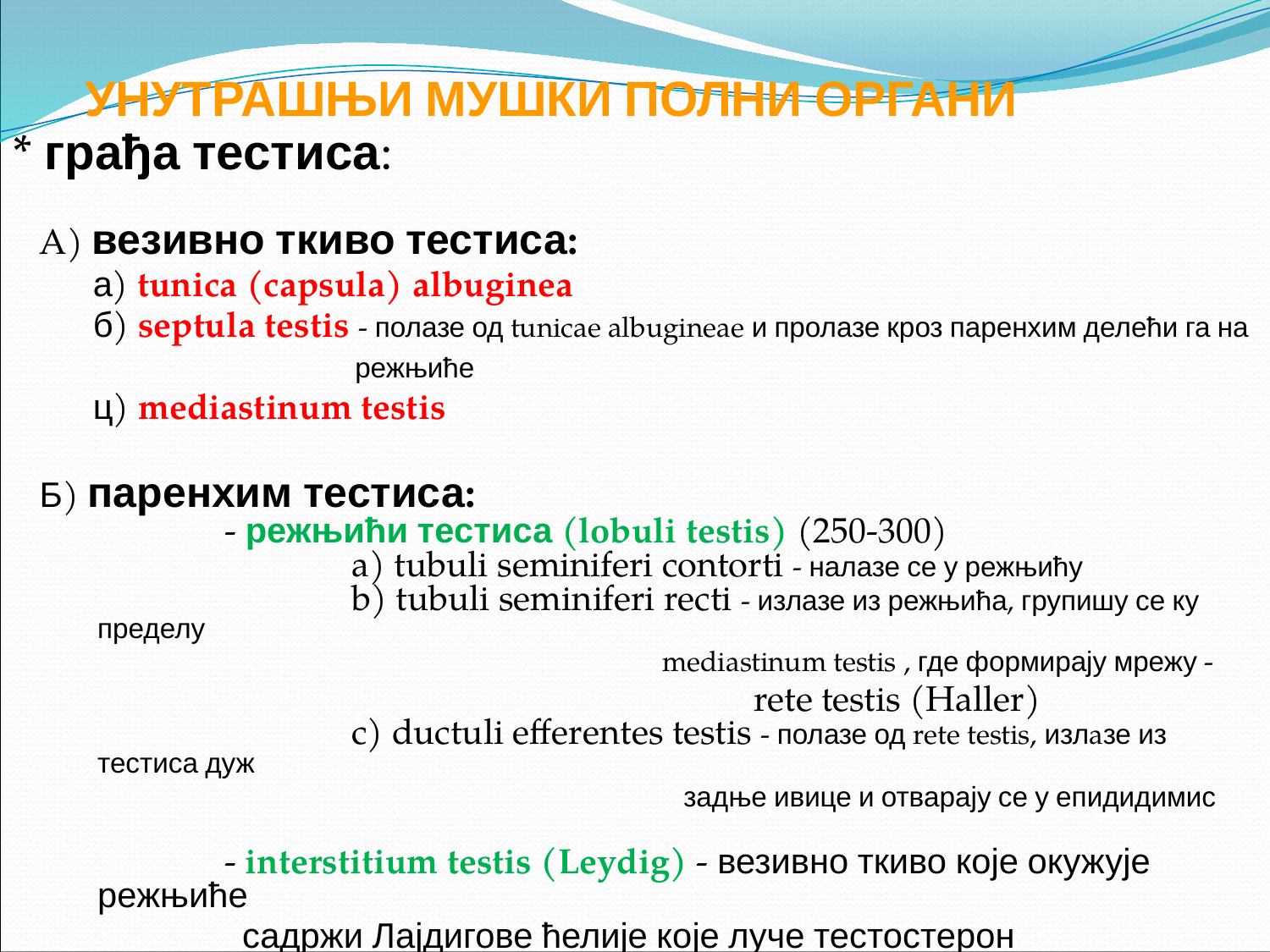

УНУТРАШЊИ МУШКИ ПОЛНИ ОРГАНИ

* грађа тестиса:
   A) везивно ткиво тестиса:
         а) tunica (capsula) albuginea
         б) septula testis - полазе од tunicae albugineae и пролазе кроз паренхим делећи га на
                                                 режњиће
         ц) mediastinum testis

   Б) паренхим тестиса:
	- режњићи тестиса (lobuli testis) (250-300)
		a) tubuli seminiferi contorti - налазе се у режњићу
		b) tubuli seminiferi recti - излазе из режњића, групишу се ку пределу
                                                                                             mediastinum testis , где формирају мрежу -
						   rete testis (Haller)
		c) ductuli efferentes testis - полазе од rete testis, излaзе из тестиса дуж
                                                                                                задње ивице и отварају се у епидидимис
	- interstitium testis (Leydig) - везивно ткиво које окужује режњиће
		  садржи Лајдигове ћелије које луче тестостерон